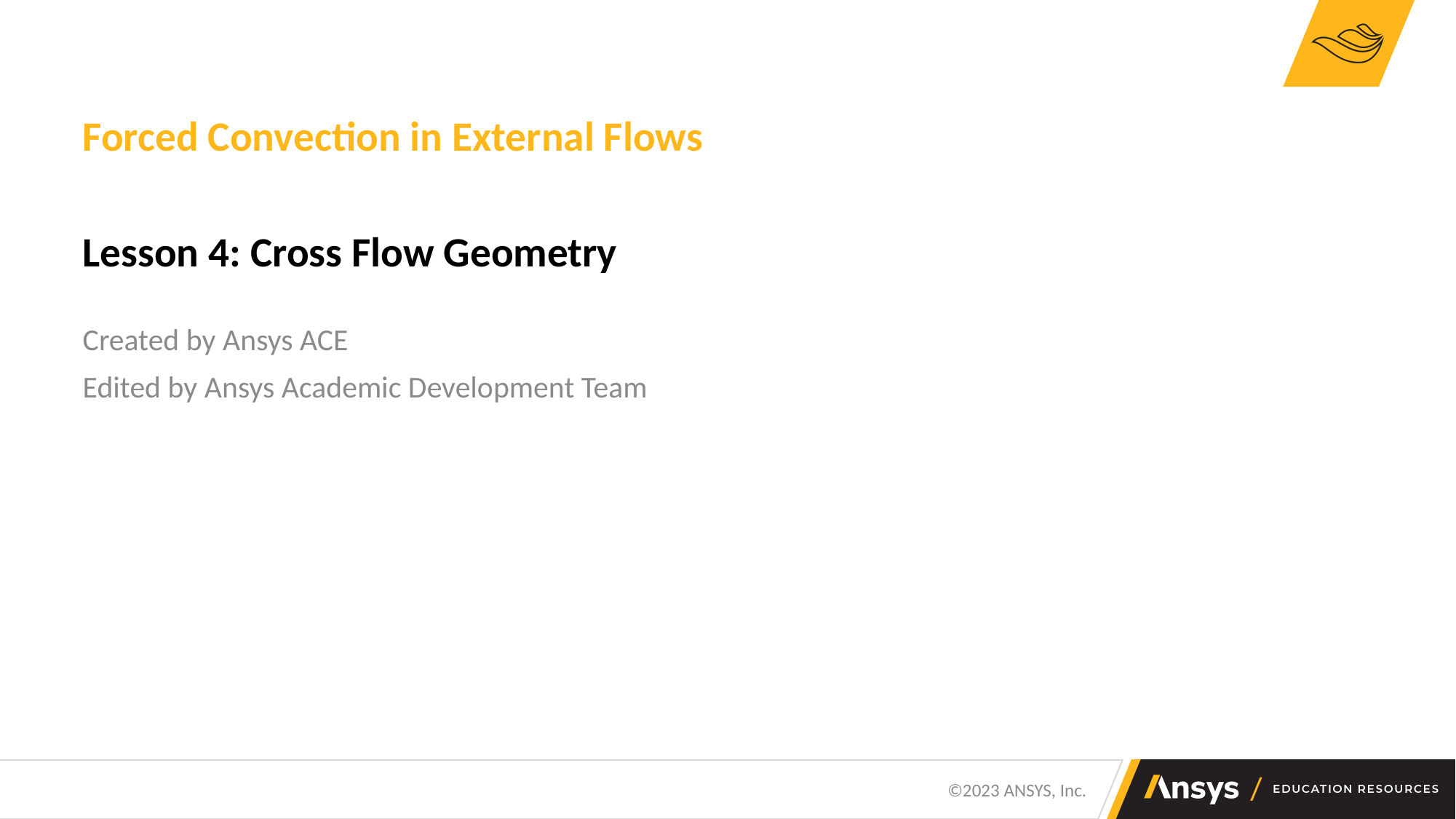

Forced Convection in External Flows

Lesson 4: Cross Flow Geometry

Created by Ansys ACE
Edited by Ansys Academic Development Team